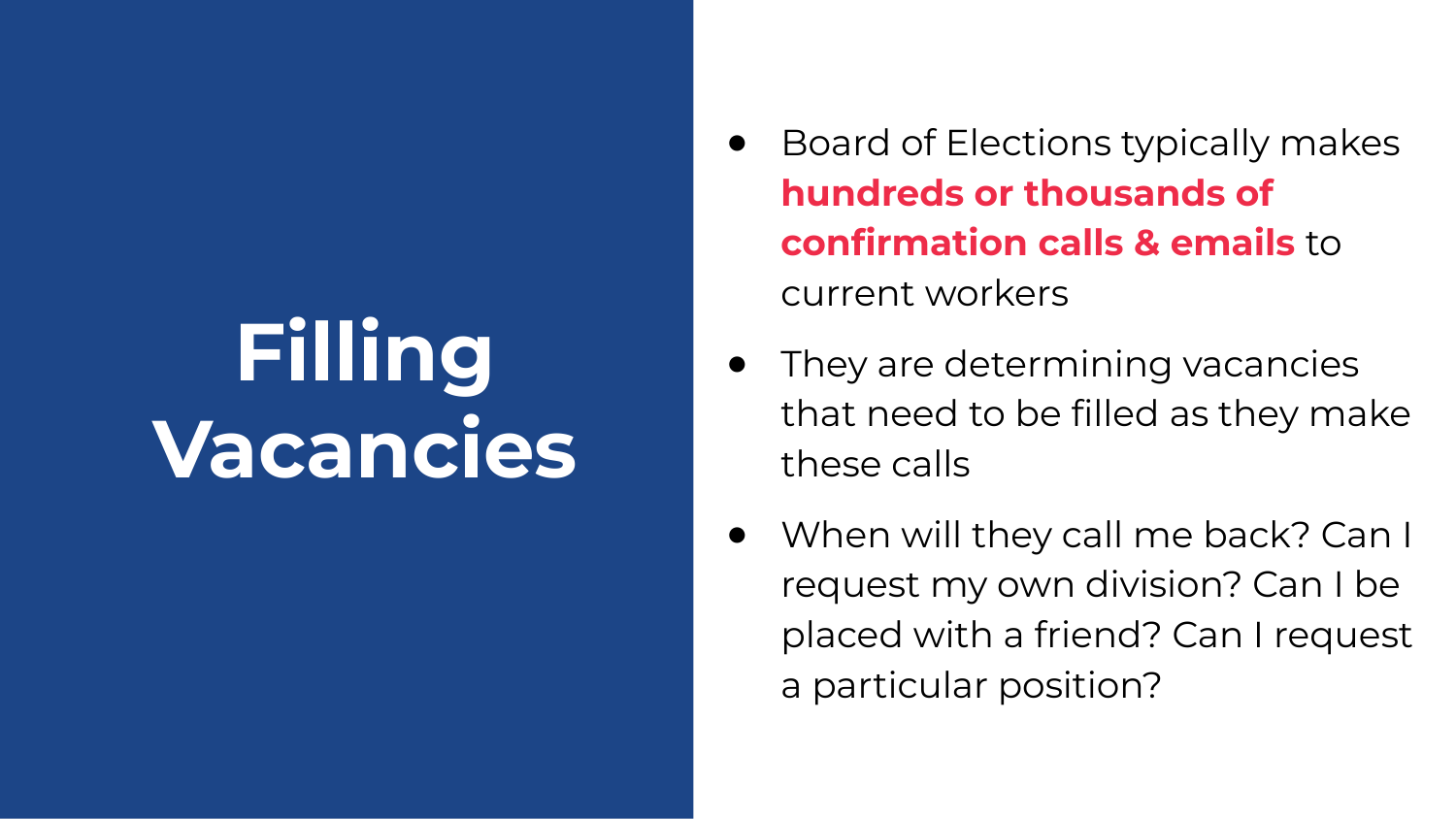

Board of Elections typically makes hundreds or thousands of confirmation calls & emails to current workers
They are determining vacancies that need to be filled as they make these calls
When will they call me back? Can I request my own division? Can I be placed with a friend? Can I request a particular position?

Filling Vacancies